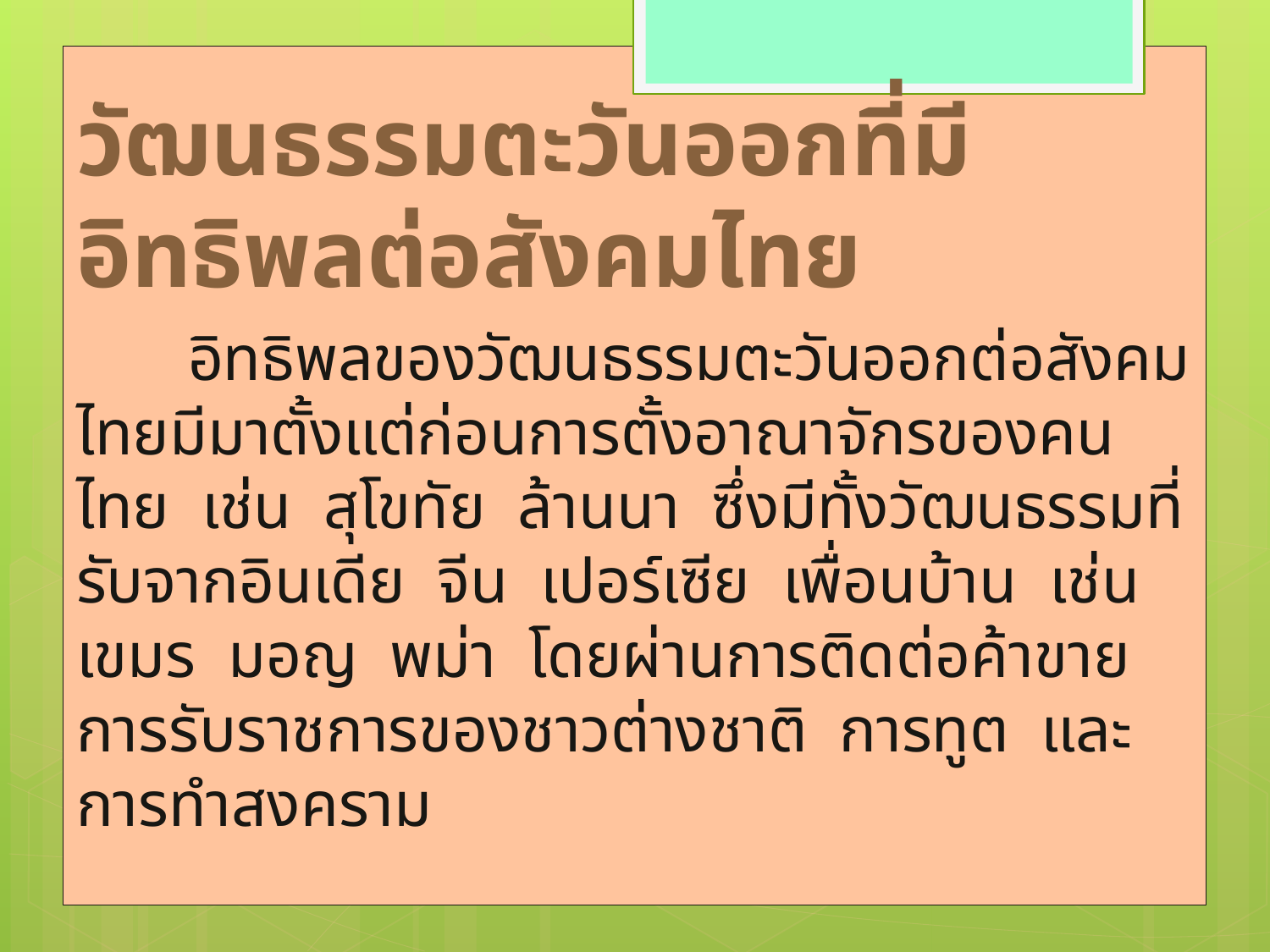

วัฒนธรรมตะวันออกที่มีอิทธิพลต่อสังคมไทย
	อิทธิพลของวัฒนธรรมตะวันออกต่อสังคมไทยมีมาตั้งแต่ก่อนการตั้งอาณาจักรของคนไทย  เช่น  สุโขทัย  ล้านนา  ซึ่งมีทั้งวัฒนธรรมที่รับจากอินเดีย  จีน  เปอร์เซีย  เพื่อนบ้าน  เช่น  เขมร  มอญ  พม่า  โดยผ่านการติดต่อค้าขาย  การรับราชการของชาวต่างชาติ  การทูต  และการทำสงคราม